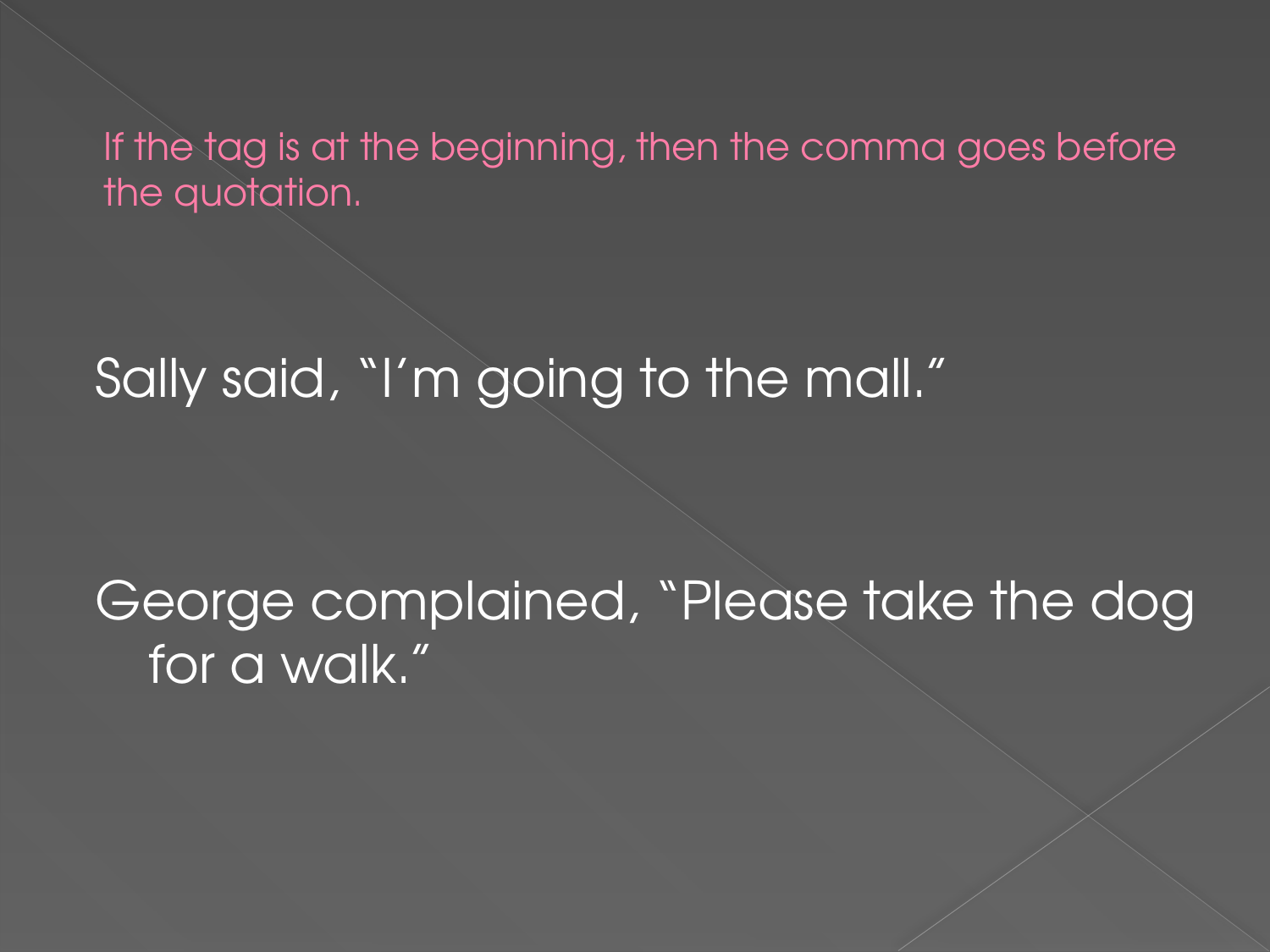

# If the tag is at the beginning, then the comma goes before the quotation.

Sally said, “I’m going to the mall.”

George complained, “Please take the dog for a walk.”